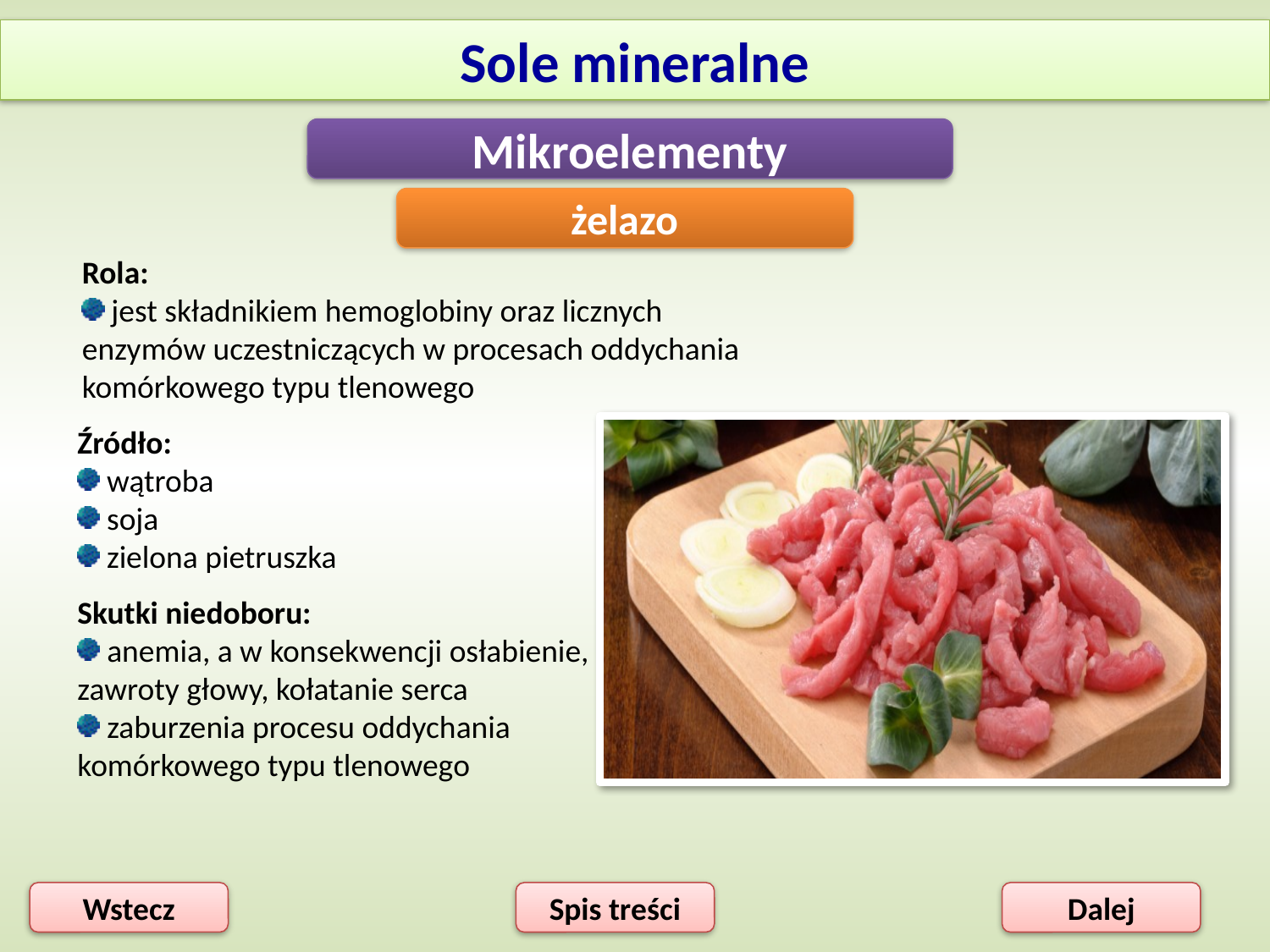

Sole mineralne
Mikroelementy
żelazo
Rola:
 jest składnikiem hemoglobiny oraz licznych enzymów uczestniczących w procesach oddychania komórkowego typu tlenowego
Źródło:
 wątroba
 soja
 zielona pietruszka

Skutki niedoboru:
 anemia, a w konsekwencji osłabienie,
zawroty głowy, kołatanie serca
 zaburzenia procesu oddychania
komórkowego typu tlenowego

Wstecz
Spis treści
Dalej